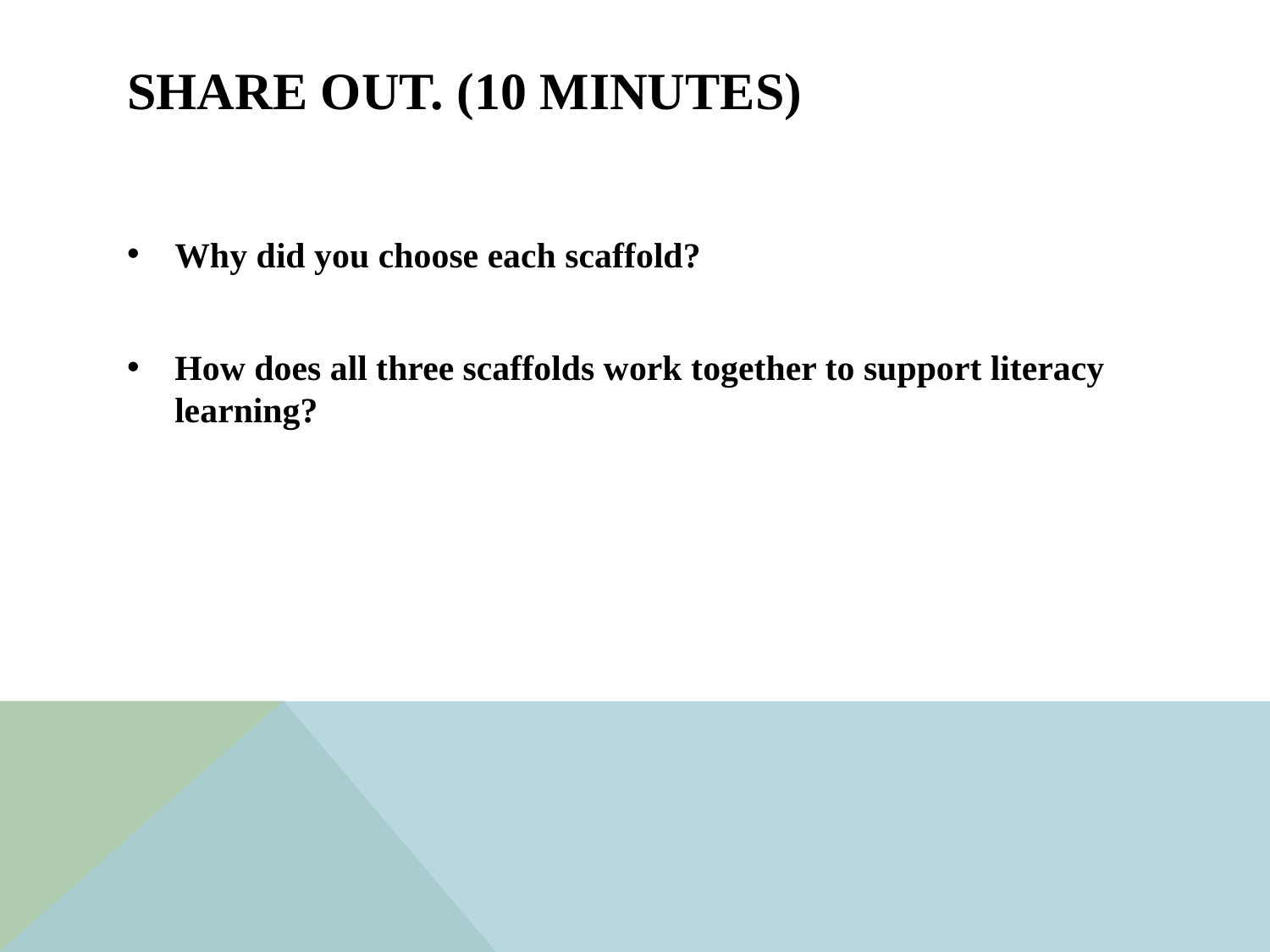

# Share Out. (10 minutes)

Why did you choose each scaffold?

How does all three scaffolds work together to support literacy learning?